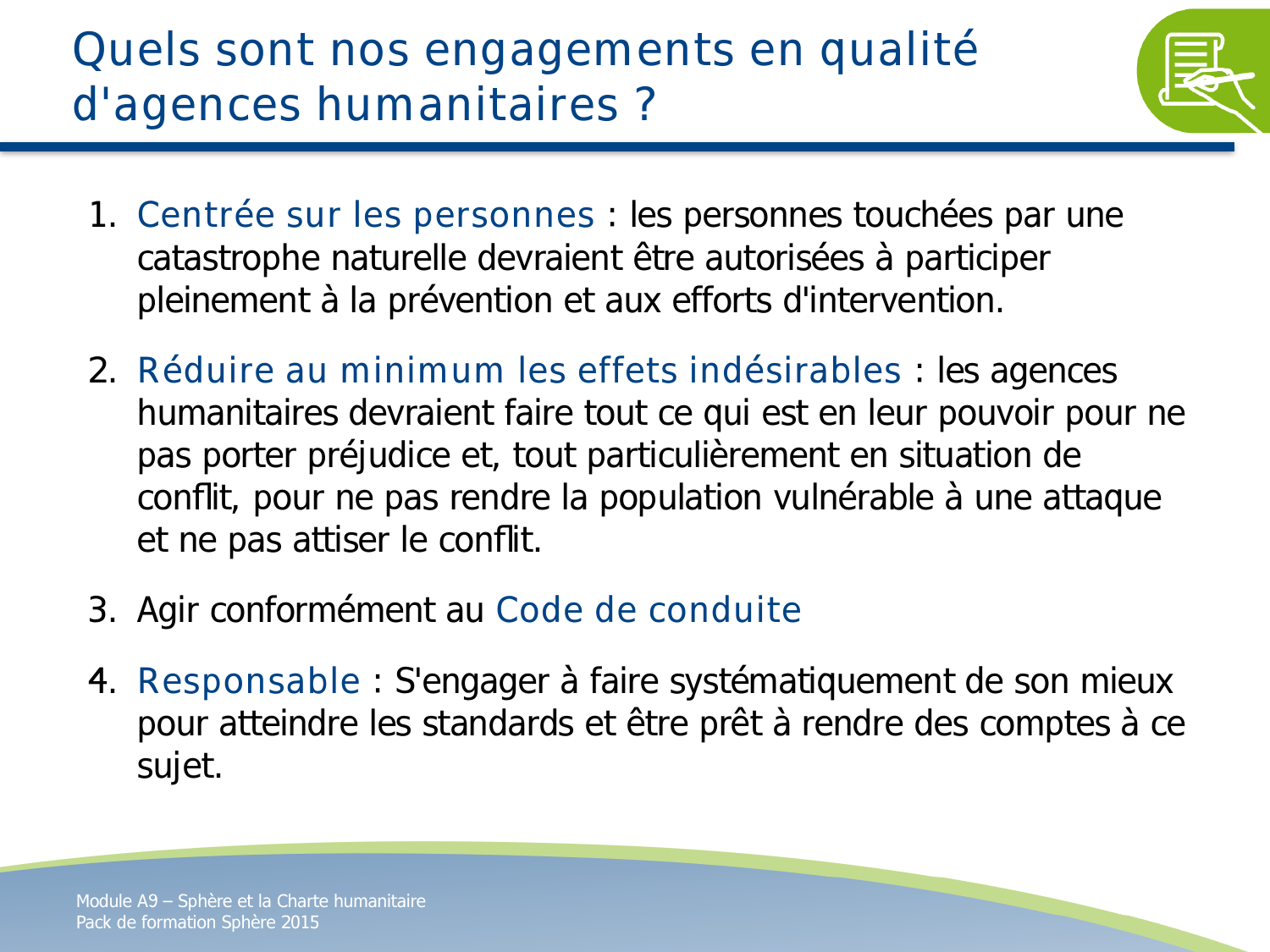

# Quels sont nos engagements en qualité d'agences humanitaires ?
1.	Centrée sur les personnes : les personnes touchées par une catastrophe naturelle devraient être autorisées à participer pleinement à la prévention et aux efforts d'intervention.
2.	Réduire au minimum les effets indésirables : les agences humanitaires devraient faire tout ce qui est en leur pouvoir pour ne pas porter préjudice et, tout particulièrement en situation de conflit, pour ne pas rendre la population vulnérable à une attaque et ne pas attiser le conflit.
3.	Agir conformément au Code de conduite
4.	Responsable : S'engager à faire systématiquement de son mieux pour atteindre les standards et être prêt à rendre des comptes à ce sujet.
Module A9 – Sphère et la Charte humanitaire
Pack de formation Sphère 2015